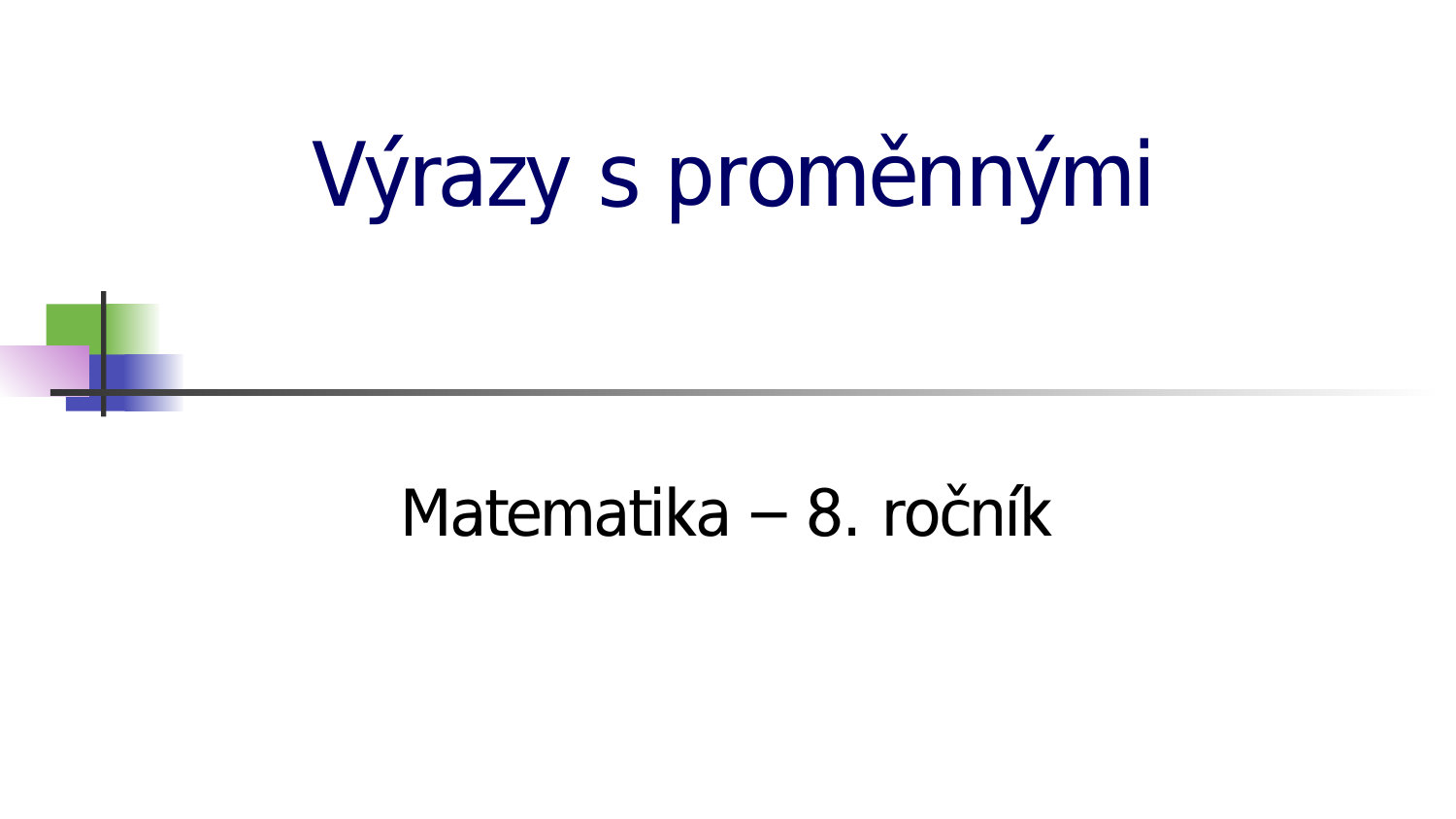

# Výrazy s proměnnými
Matematika – 8. ročník